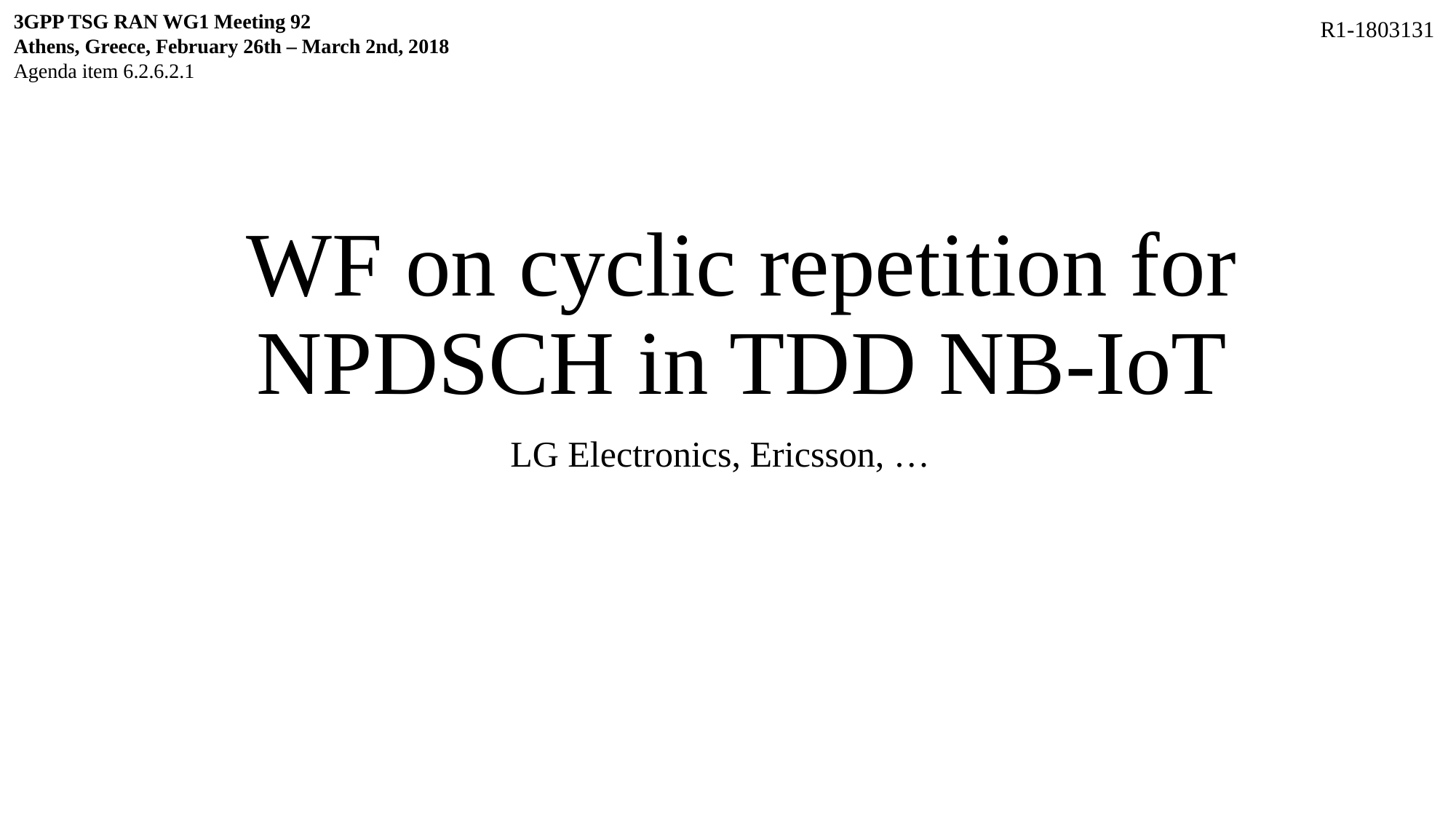

3GPP TSG RAN WG1 Meeting 92
Athens, Greece, February 26th – March 2nd, 2018
Agenda item 6.2.6.2.1
R1-1803131
# WF on cyclic repetition for NPDSCH in TDD NB-IoT
LG Electronics, Ericsson, …